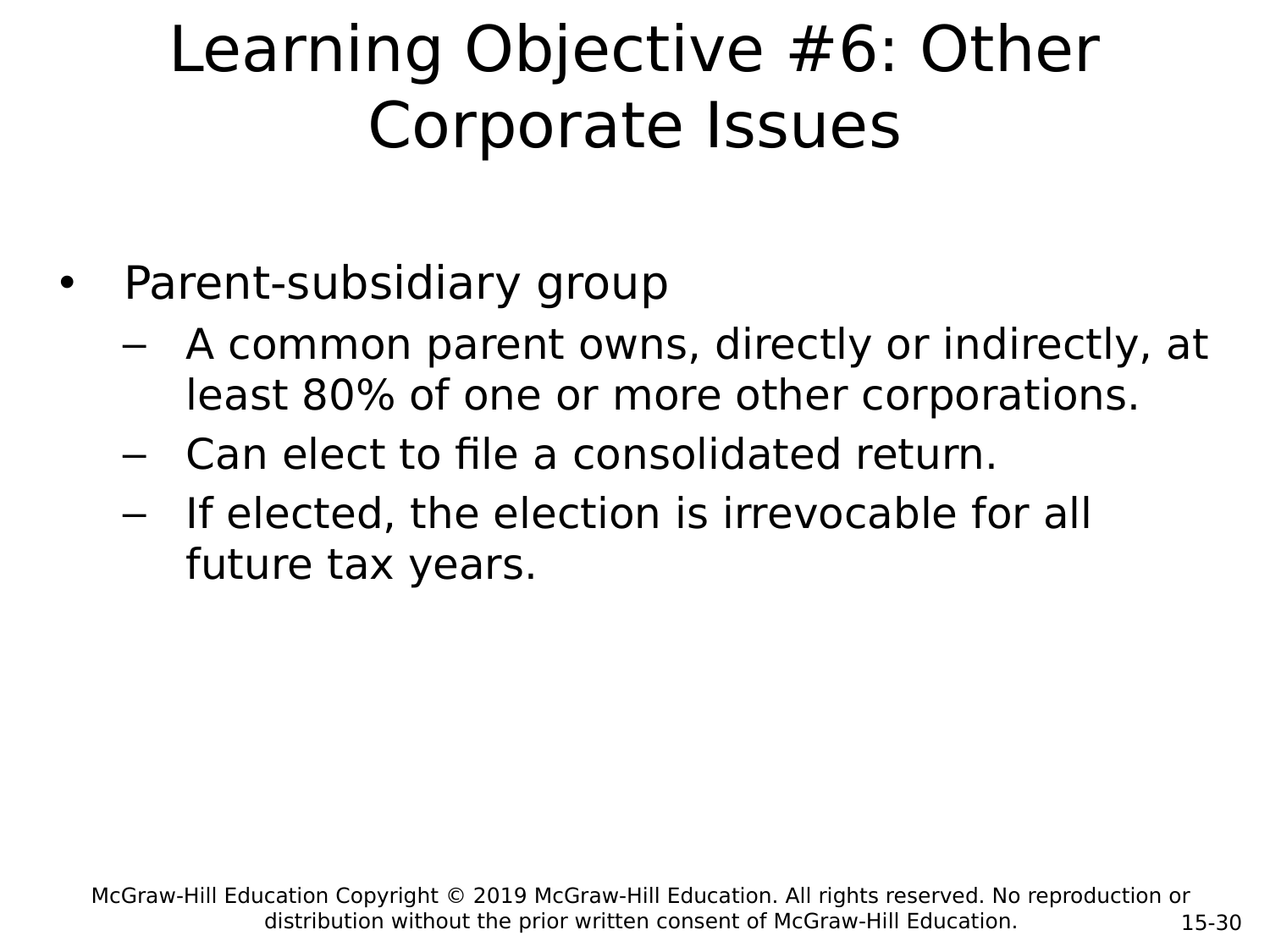

# Learning Objective #6: Other Corporate Issues
Parent-subsidiary group
A common parent owns, directly or indirectly, at least 80% of one or more other corporations.
Can elect to file a consolidated return.
If elected, the election is irrevocable for all future tax years.
McGraw-Hill Education Copyright © 2019 McGraw-Hill Education. All rights reserved. No reproduction or distribution without the prior written consent of McGraw-Hill Education.
15-30